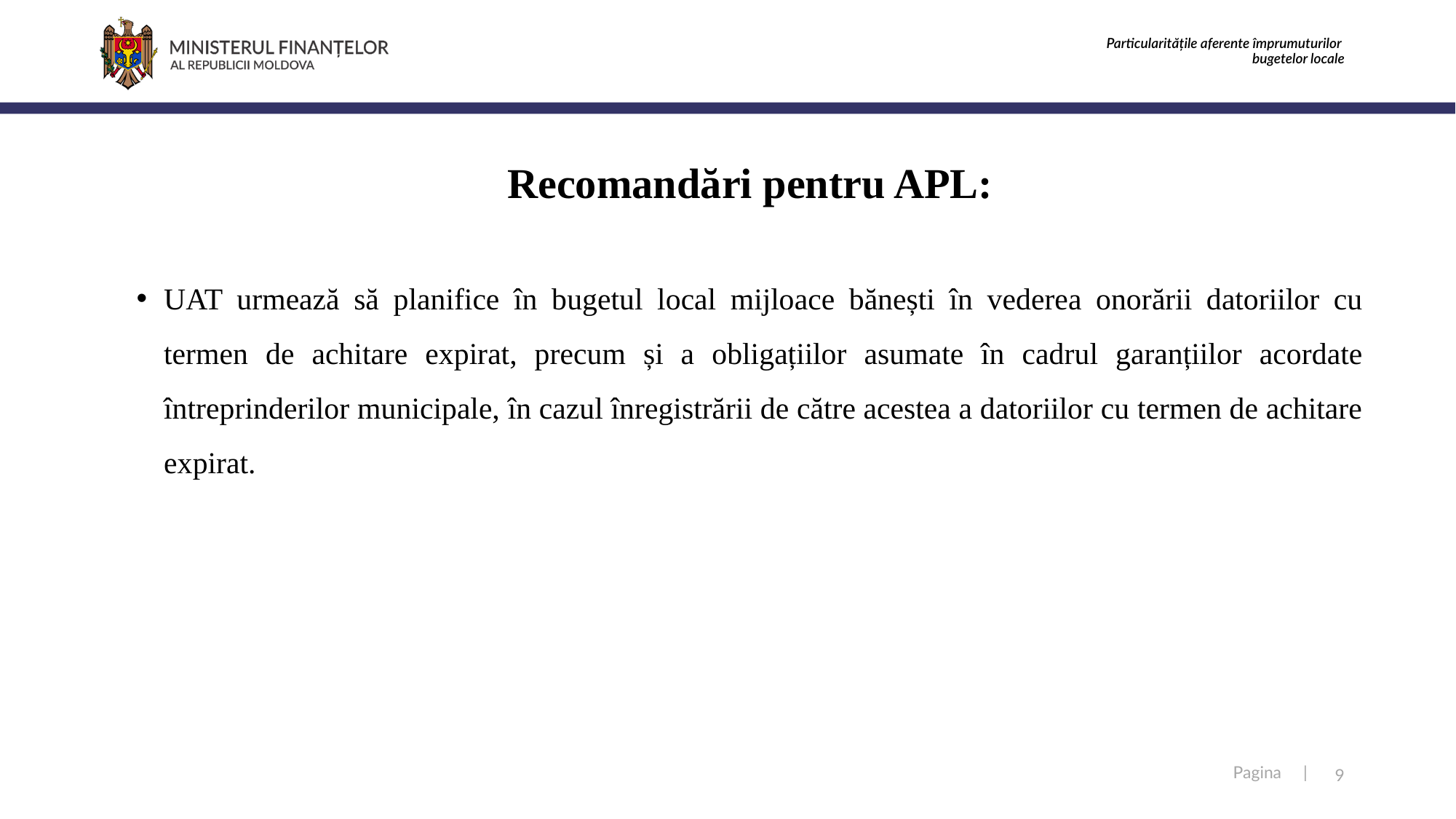

Particularitățile aferente împrumuturilor
bugetelor locale
# Recomandări pentru APL:
UAT urmează să planifice în bugetul local mijloace bănești în vederea onorării datoriilor cu termen de achitare expirat, precum și a obligațiilor asumate în cadrul garanțiilor acordate întreprinderilor municipale, în cazul înregistrării de către acestea a datoriilor cu termen de achitare expirat.
9